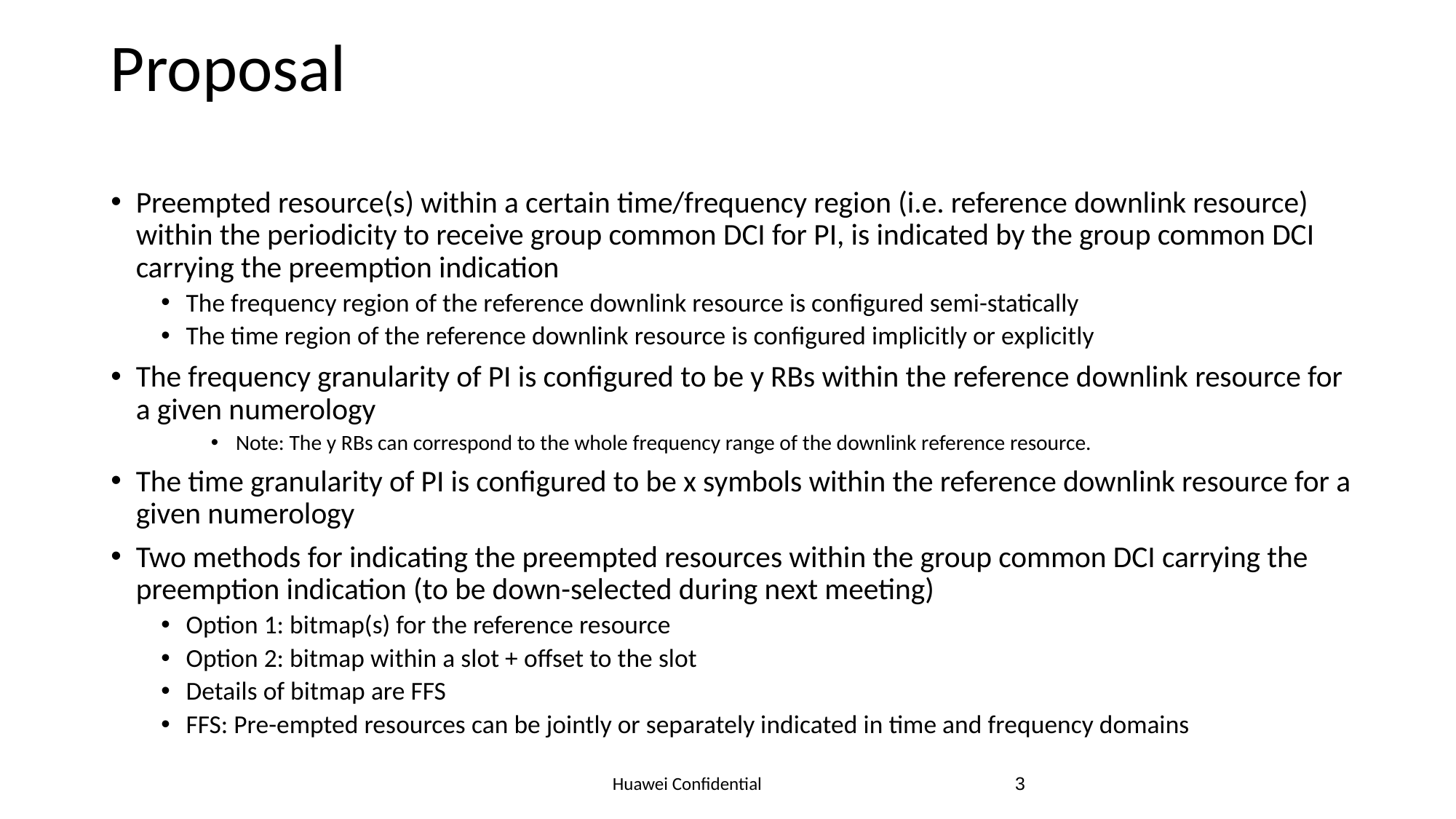

# Proposal

Preempted resource(s) within a certain time/frequency region (i.e. reference downlink resource) within the periodicity to receive group common DCI for PI, is indicated by the group common DCI carrying the preemption indication
The frequency region of the reference downlink resource is configured semi-statically
The time region of the reference downlink resource is configured implicitly or explicitly
The frequency granularity of PI is configured to be y RBs within the reference downlink resource for a given numerology
Note: The y RBs can correspond to the whole frequency range of the downlink reference resource.
The time granularity of PI is configured to be x symbols within the reference downlink resource for a given numerology
Two methods for indicating the preempted resources within the group common DCI carrying the preemption indication (to be down-selected during next meeting)
Option 1: bitmap(s) for the reference resource
Option 2: bitmap within a slot + offset to the slot
Details of bitmap are FFS
FFS: Pre-empted resources can be jointly or separately indicated in time and frequency domains